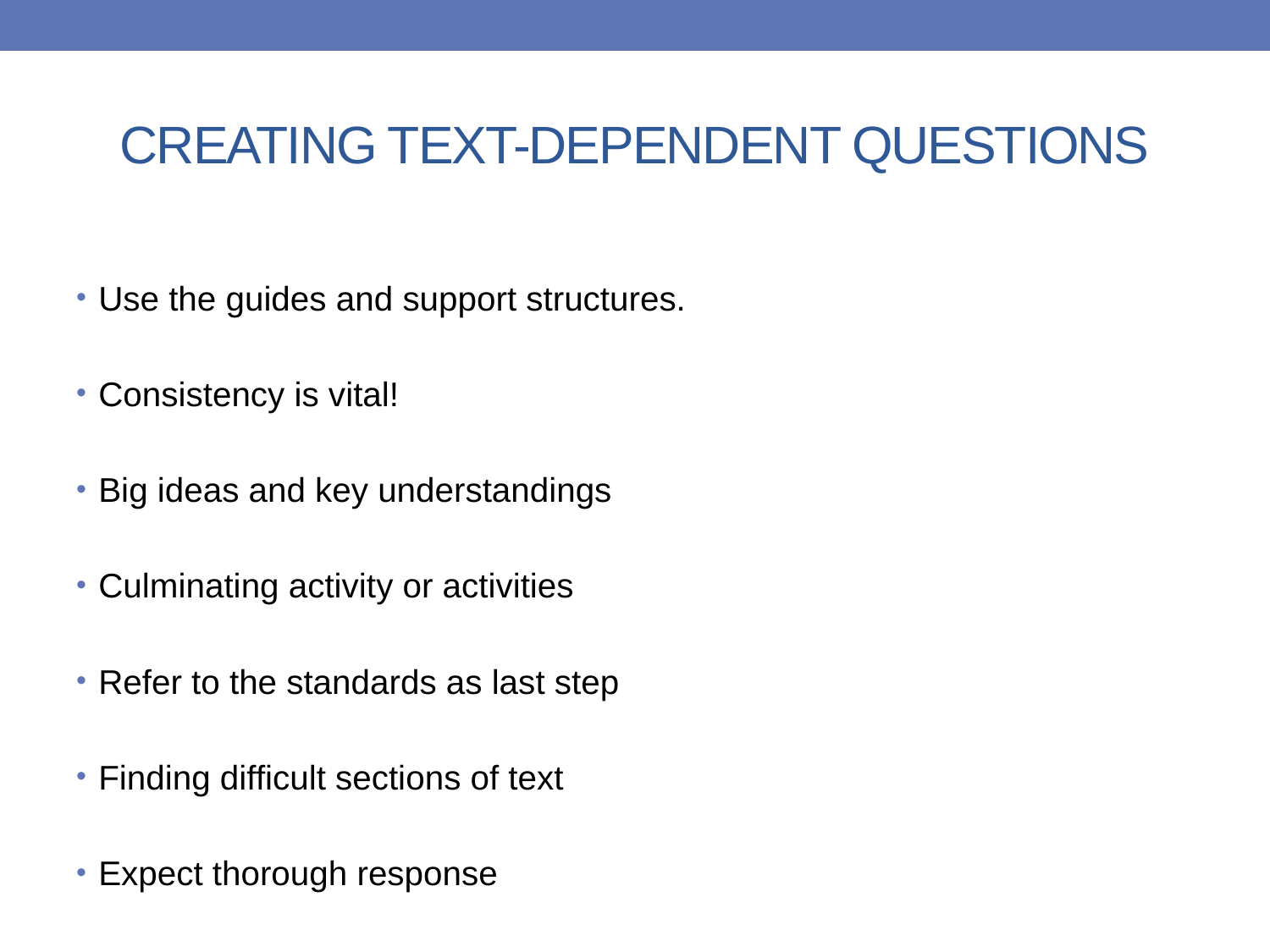

# CREATING TEXT-DEPENDENT QUESTIONS

Use the guides and support structures.

Consistency is vital!

Big ideas and key understandings

Culminating activity or activities

Refer to the standards as last step

Finding difficult sections of text

Expect thorough response